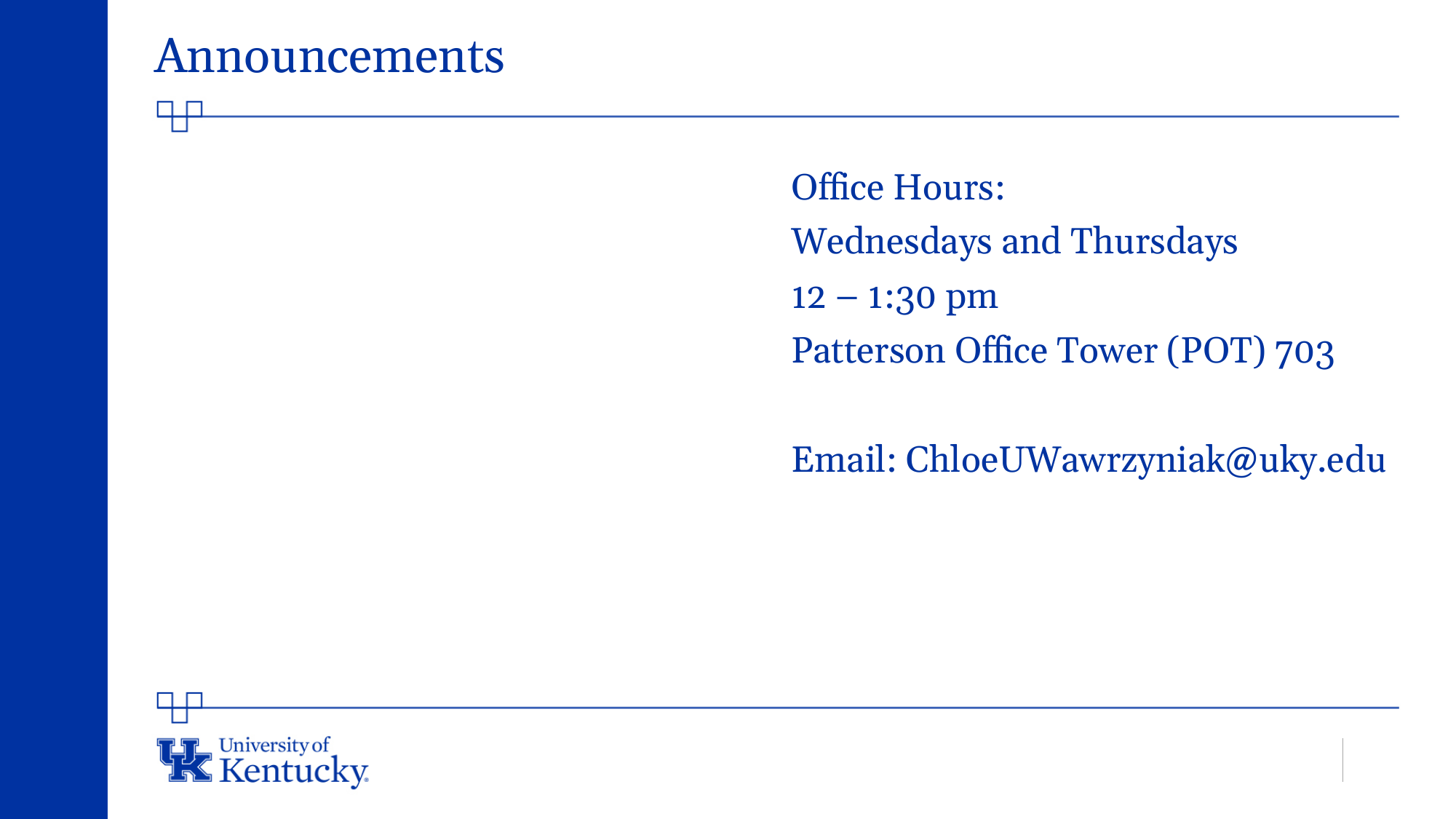

# Announcements
Office Hours:
Wednesdays and Thursdays
12 – 1:30 pm
Patterson Office Tower (POT) 703

Email: ChloeUWawrzyniak@uky.edu